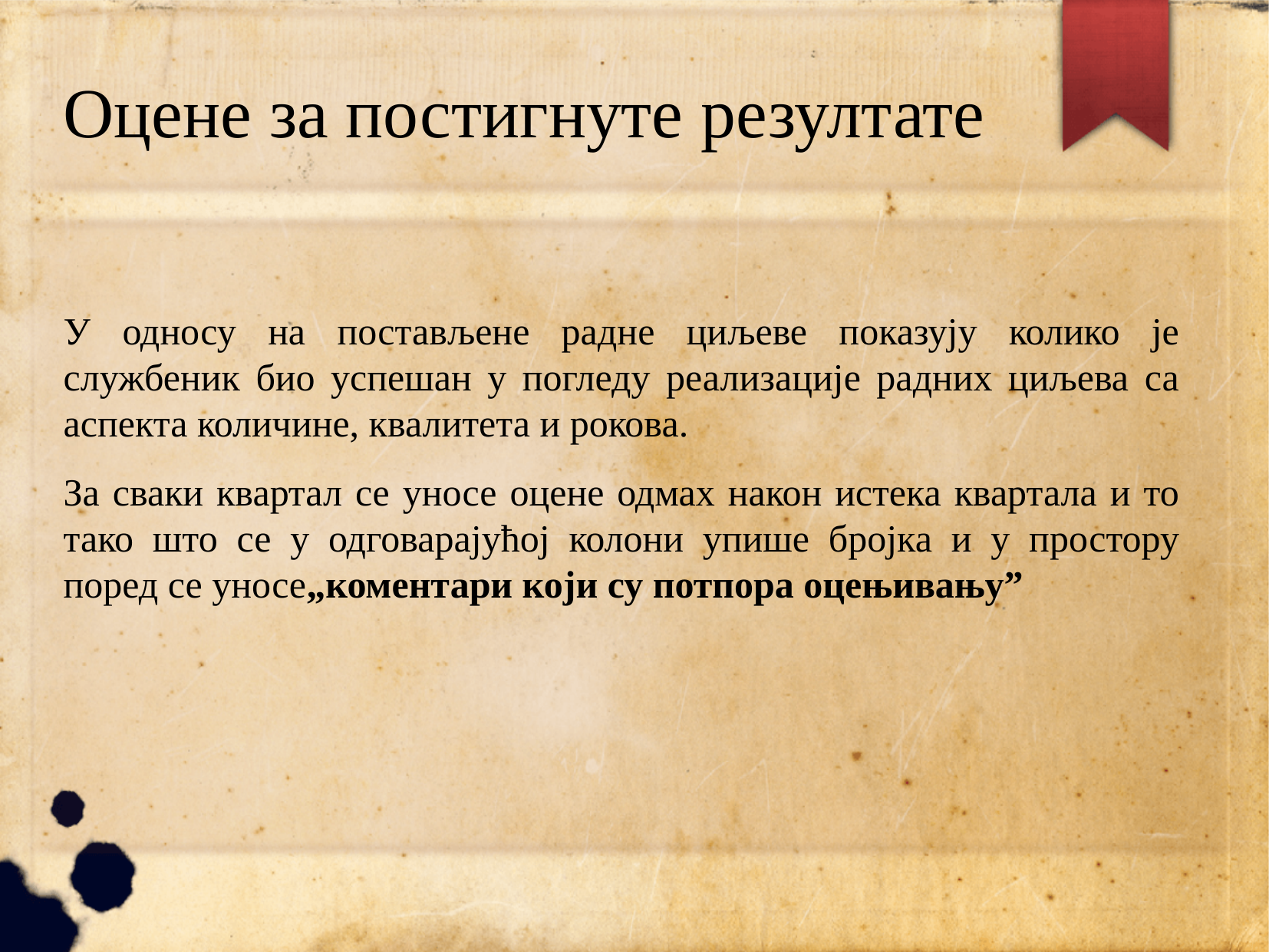

# Оцене за постигнуте резултате

У односу на постављене радне циљеве показују колико је службеник био успешан у погледу реализације радних циљева са аспекта количине, квалитета и рокова.
За сваки квартал се уносе оцене одмах након истека квартала и то тако што се у одговарајућој колони упише бројка и у простору поред се уносе„коментари који су потпора оцењивању”